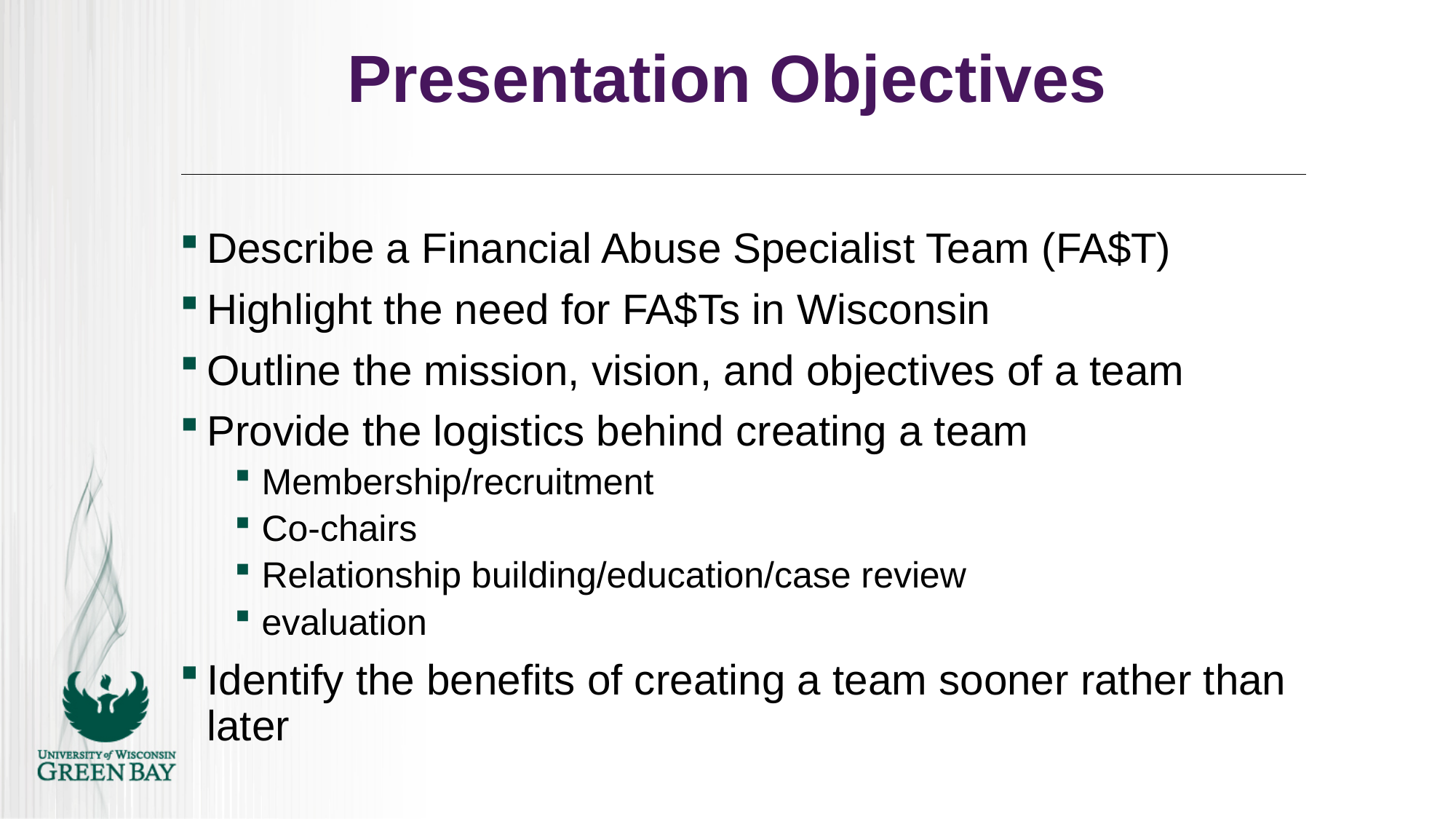

# Presentation Objectives
Describe a Financial Abuse Specialist Team (FA$T)
Highlight the need for FA$Ts in Wisconsin
Outline the mission, vision, and objectives of a team
Provide the logistics behind creating a team
Membership/recruitment
Co-chairs
Relationship building/education/case review
evaluation
Identify the benefits of creating a team sooner rather than later